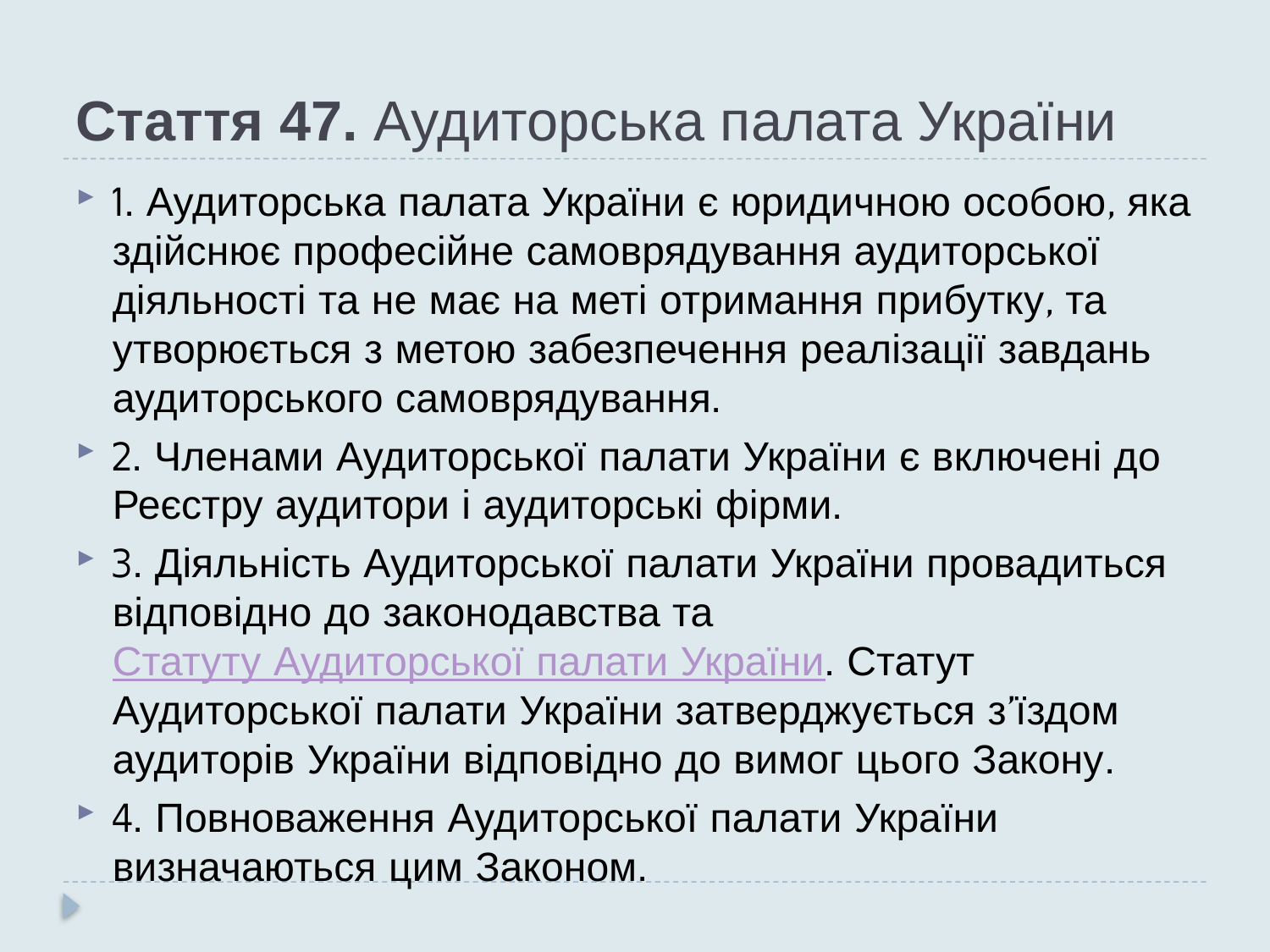

# Стаття 47. Аудиторська палата України
1. Аудиторська палата України є юридичною особою, яка здійснює професійне самоврядування аудиторської діяльності та не має на меті отримання прибутку, та утворюється з метою забезпечення реалізації завдань аудиторського самоврядування.
2. Членами Аудиторської палати України є включені до Реєстру аудитори і аудиторські фірми.
3. Діяльність Аудиторської палати України провадиться відповідно до законодавства та Статуту Аудиторської палати України. Статут Аудиторської палати України затверджується з’їздом аудиторів України відповідно до вимог цього Закону.
4. Повноваження Аудиторської палати України визначаються цим Законом.